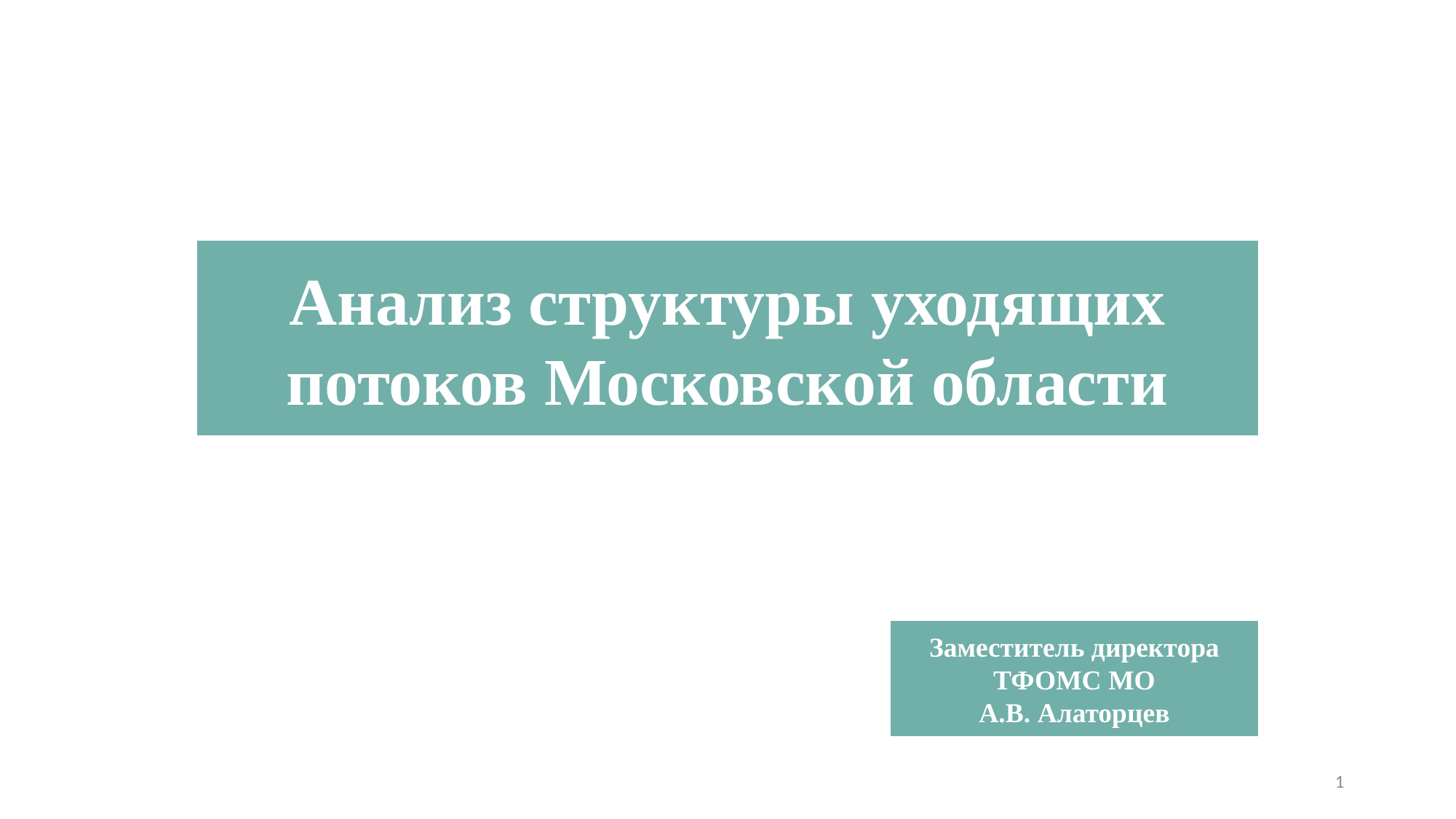

Анализ структуры уходящих потоков Московской области
Заместитель директора ТФОМС МО
А.В. Алаторцев
1